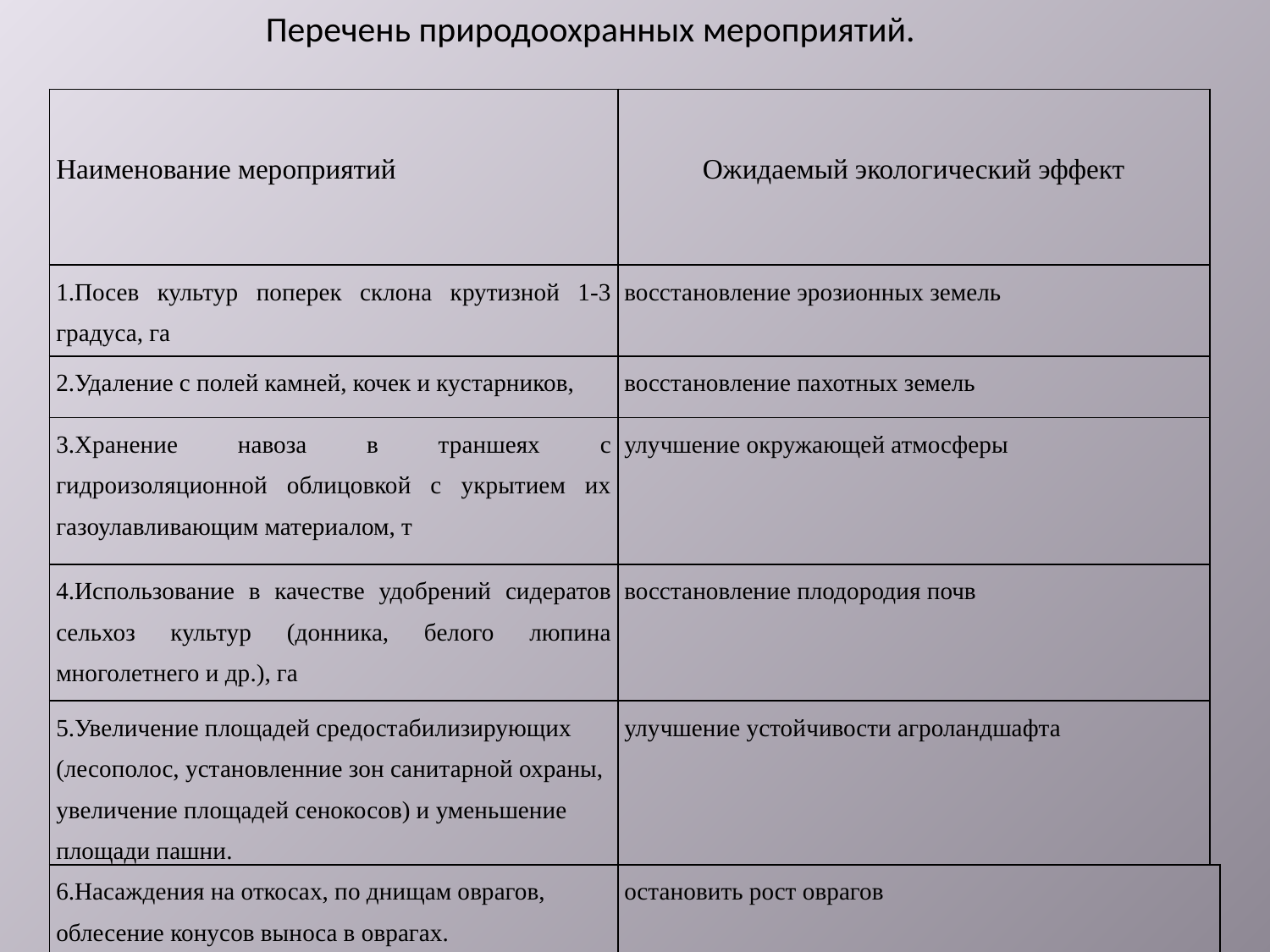

Перечень природоохранных мероприятий.

| Наименование мероприятий | Ожидаемый экологический эффект |  |
| --- | --- | --- |
|  |  |  |
|  |  |  |
| 1.Посев культур поперек склона крутизной 1-3 градуса, га | восстановление эрозионных земель |  |
| 2.Удаление с полей камней, кочек и кустарников, | восстановление пахотных земель |  |
| 3.Хранение навоза в траншеях с гидроизоляционной облицовкой с укрытием их газоулавливающим материалом, т | улучшение окружающей атмосферы |  |
| 4.Использование в качестве удобрений сидератов сельхоз культур (донника, белого люпина многолетнего и др.), га | восстановление плодородия почв |  |
| 5.Увеличение площадей средостабилизирующих (лесополос, установленние зон санитарной охраны, увеличение площадей сенокосов) и уменьшение площади пашни. | улучшение устойчивости агроландшафта |  |
| 6.Насаждения на откосах, по днищам оврагов, облесение конусов выноса в оврагах. | остановить рост оврагов |  |